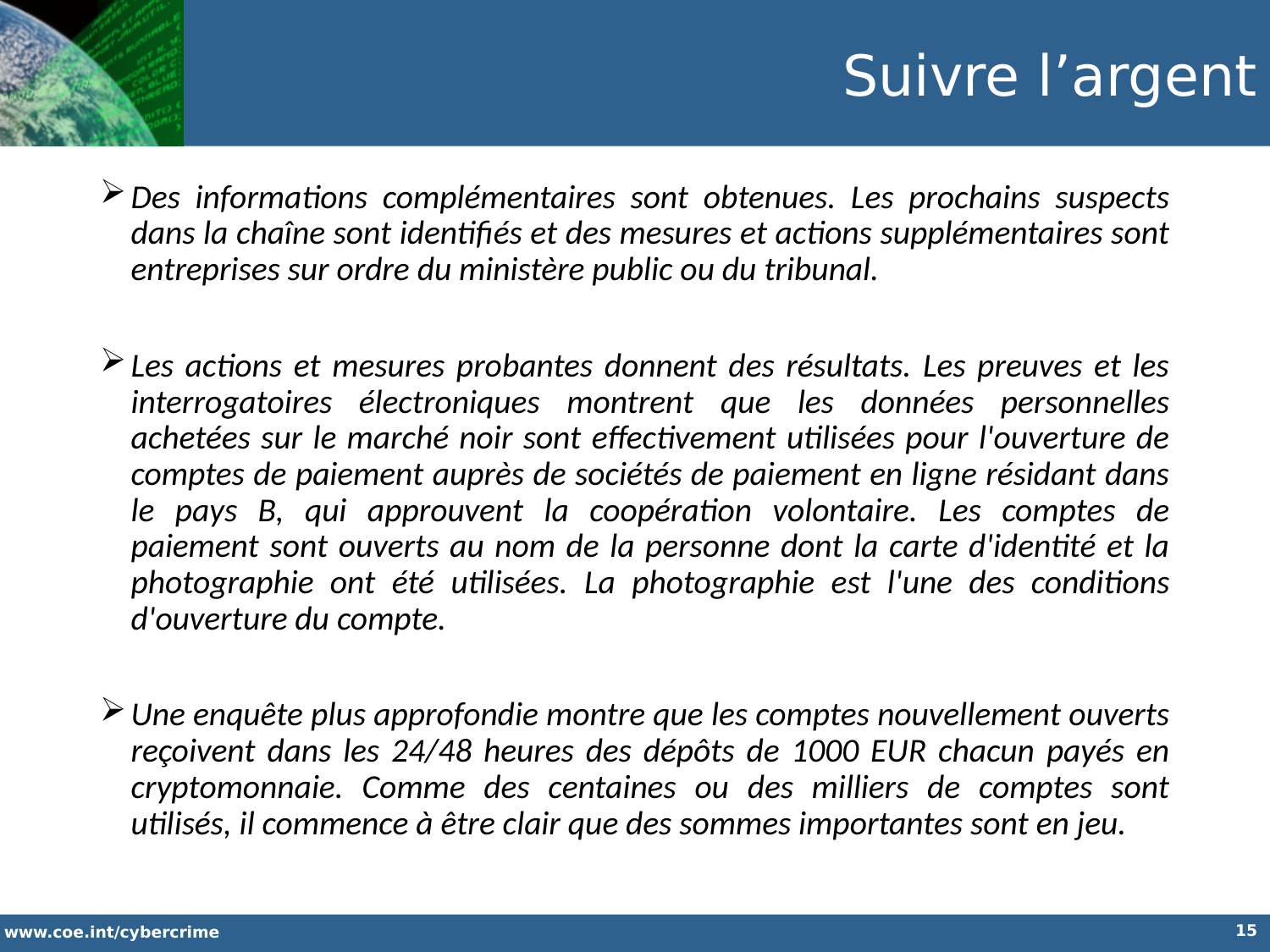

Suivre l’argent
Des informations complémentaires sont obtenues. Les prochains suspects dans la chaîne sont identifiés et des mesures et actions supplémentaires sont entreprises sur ordre du ministère public ou du tribunal.

Les actions et mesures probantes donnent des résultats. Les preuves et les interrogatoires électroniques montrent que les données personnelles achetées sur le marché noir sont effectivement utilisées pour l'ouverture de comptes de paiement auprès de sociétés de paiement en ligne résidant dans le pays B, qui approuvent la coopération volontaire. Les comptes de paiement sont ouverts au nom de la personne dont la carte d'identité et la photographie ont été utilisées. La photographie est l'une des conditions d'ouverture du compte.

Une enquête plus approfondie montre que les comptes nouvellement ouverts reçoivent dans les 24/48 heures des dépôts de 1000 EUR chacun payés en cryptomonnaie. Comme des centaines ou des milliers de comptes sont utilisés, il commence à être clair que des sommes importantes sont en jeu.
15